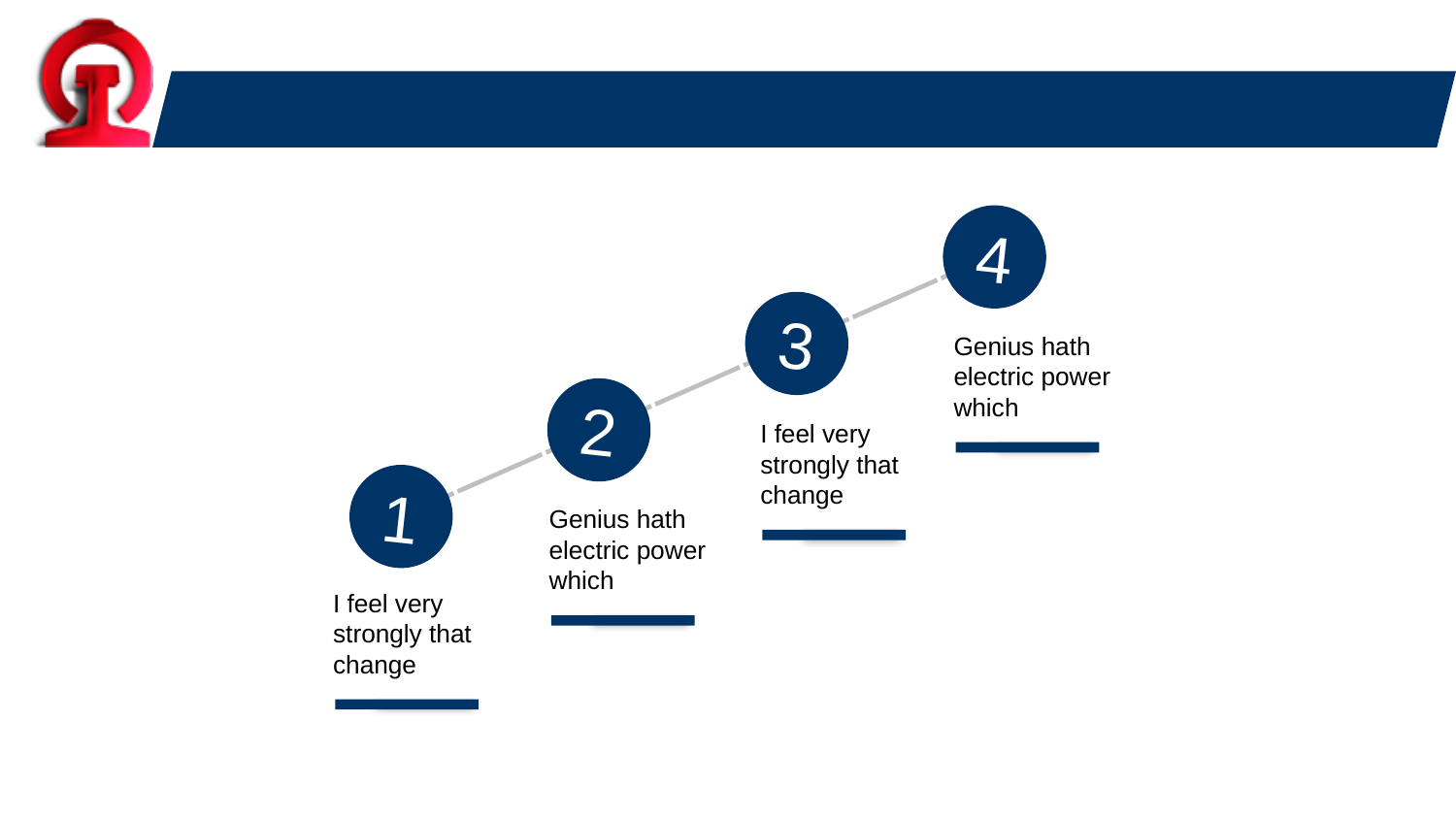

#

4

3
Genius hath electric power which

2
I feel very strongly that change

1
Genius hath electric power which

I feel very strongly that change